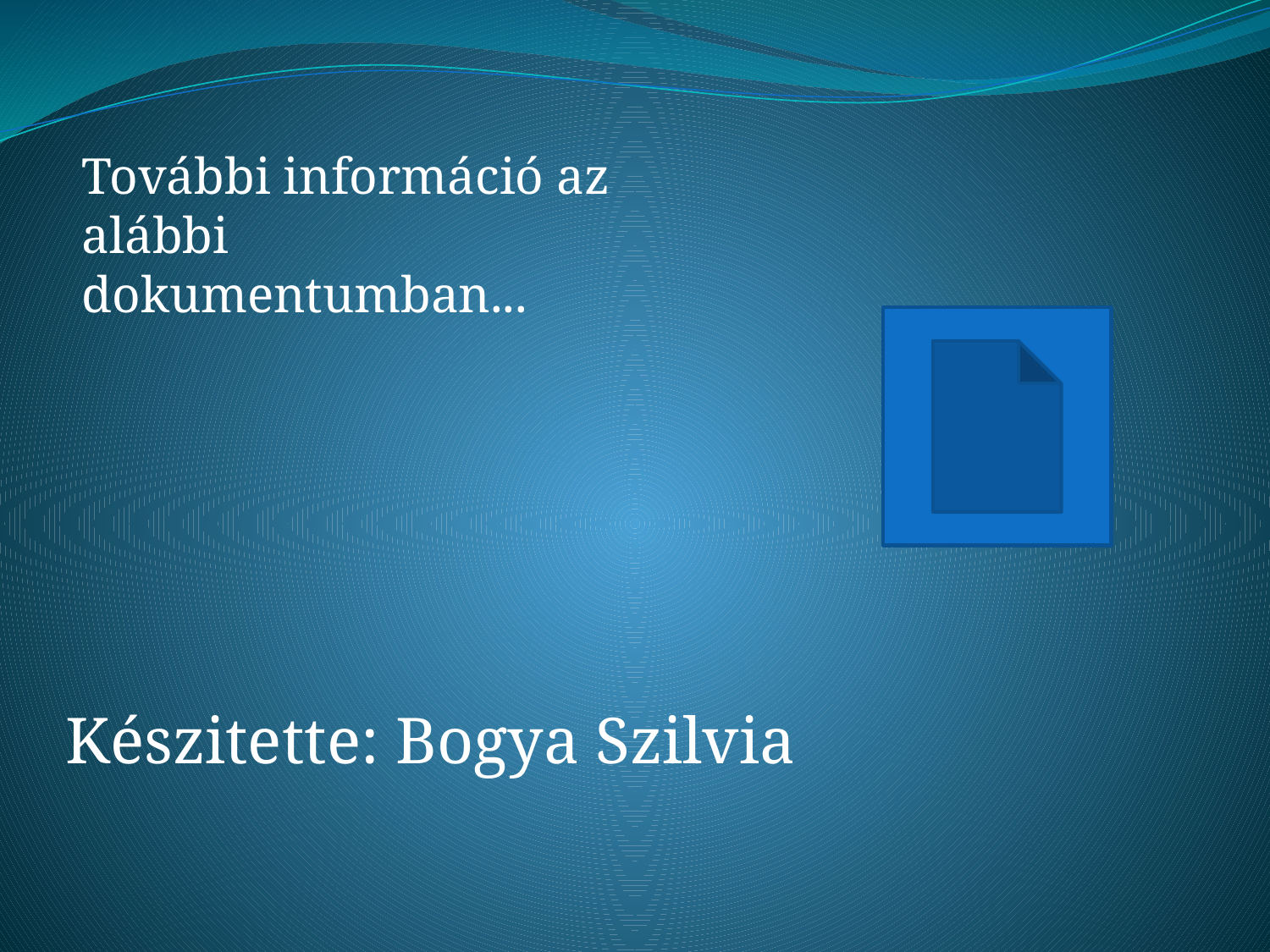

További információ az alábbi
dokumentumban...

Készitette: Bogya Szilvia